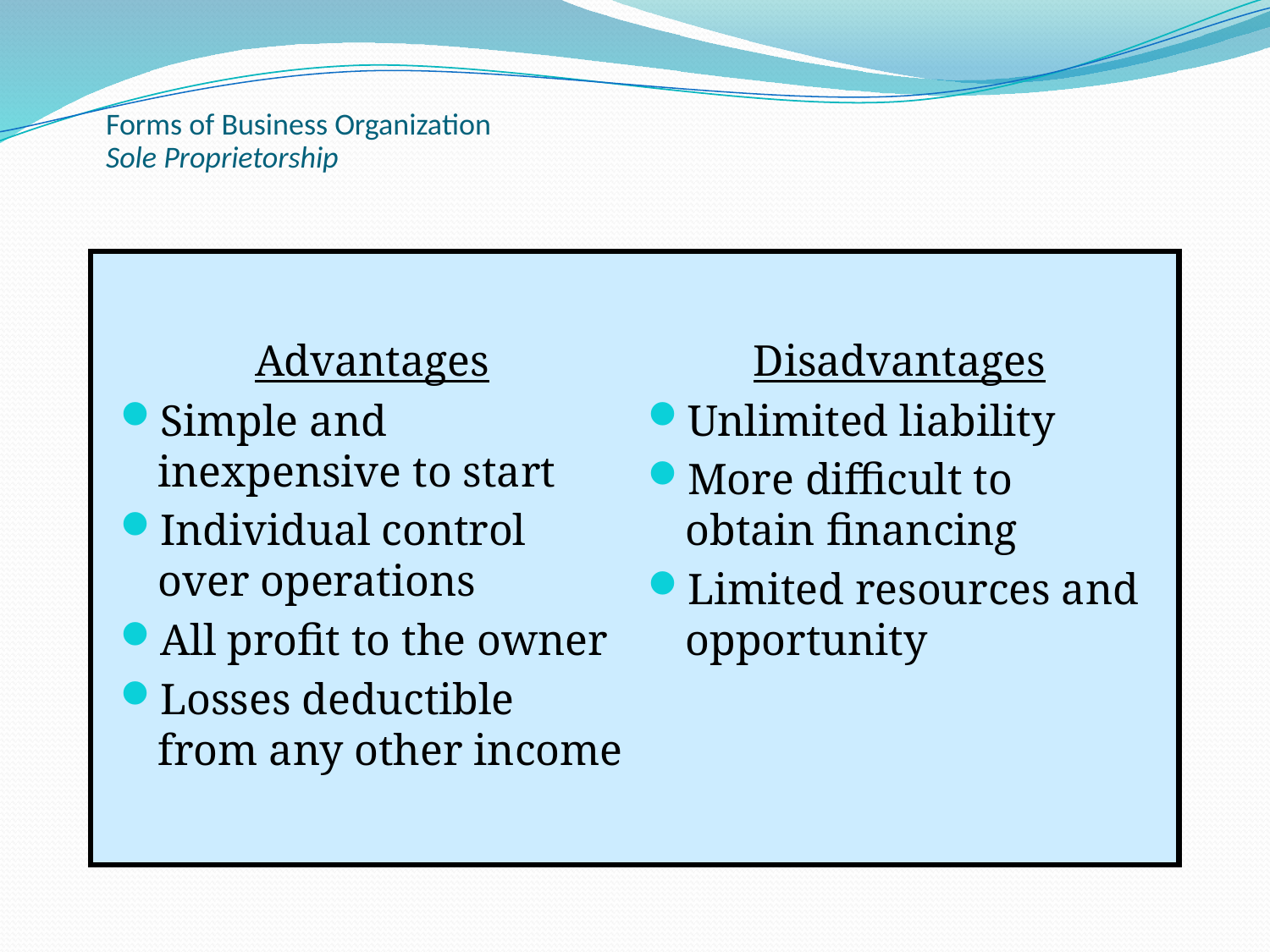

# Forms of Business Organization Sole Proprietorship

Advantages
Simple and inexpensive to start
Individual control over operations
All profit to the owner
Losses deductible from any other income
Disadvantages
Unlimited liability
More difficult to obtain financing
Limited resources and opportunity